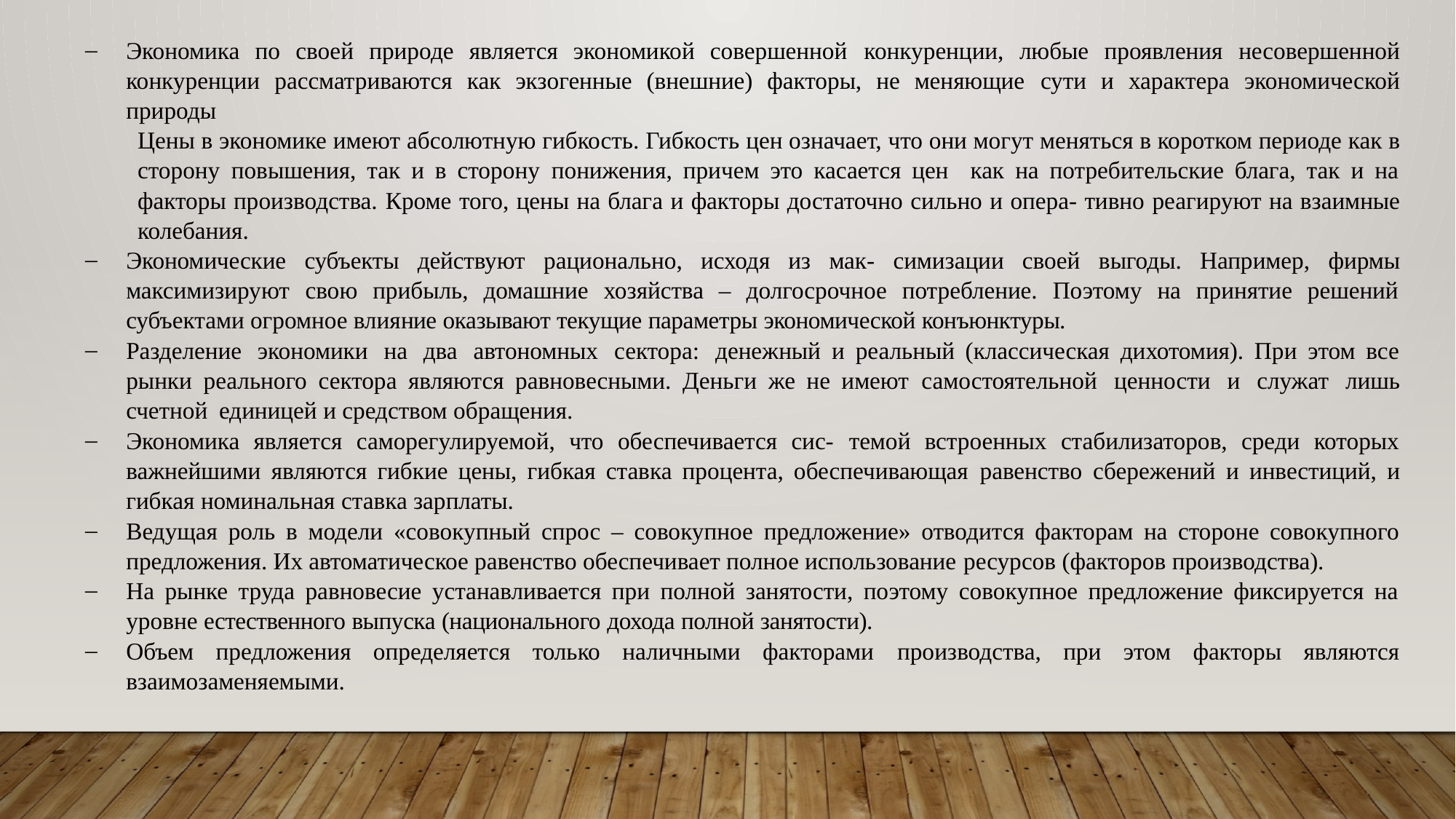

Экономика по своей природе является экономикой совершенной конкуренции, любые проявления несовершенной конкуренции рассматриваются как экзогенные (внешние) факторы, не меняющие сути и характера экономической природы
Цены в экономике имеют абсолютную гибкость. Гибкость цен означает, что они могут меняться в коротком периоде как в сторону повышения, так и в сторону понижения, причем это касается цен  как на потребительские блага, так и на факторы производства. Кроме того, цены на блага и факторы достаточно сильно и опера- тивно реагируют на взаимные колебания.
Экономические субъекты действуют рационально, исходя из мак- симизации своей выгоды. Например, фирмы максимизируют свою прибыль, домашние хозяйства – долгосрочное потребление. Поэтому на принятие решений субъектами огромное влияние оказывают текущие параметры экономической конъюнктуры.
Разделение экономики на два автономных сектора: денежный и реальный (классическая дихотомия). При этом все рынки реального сектора являются равновесными. Деньги же не имеют самостоятельной ценности и служат лишь счетной единицей и средством обращения.
Экономика является саморегулируемой, что обеспечивается сис- темой встроенных стабилизаторов, среди которых важнейшими являются гибкие цены, гибкая ставка процента, обеспечивающая равенство сбережений и инвестиций, и гибкая номинальная ставка зарплаты.
Ведущая роль в модели «совокупный спрос – совокупное предложение» отводится факторам на стороне совокупного предложения. Их автоматическое равенство обеспечивает полное использование ресурсов (факторов производства).
На рынке труда равновесие устанавливается при полной занятости, поэтому совокупное предложение фиксируется на уровне естественного выпуска (национального дохода полной занятости).
Объем предложения определяется только наличными факторами производства, при этом факторы являются взаимозаменяемыми.